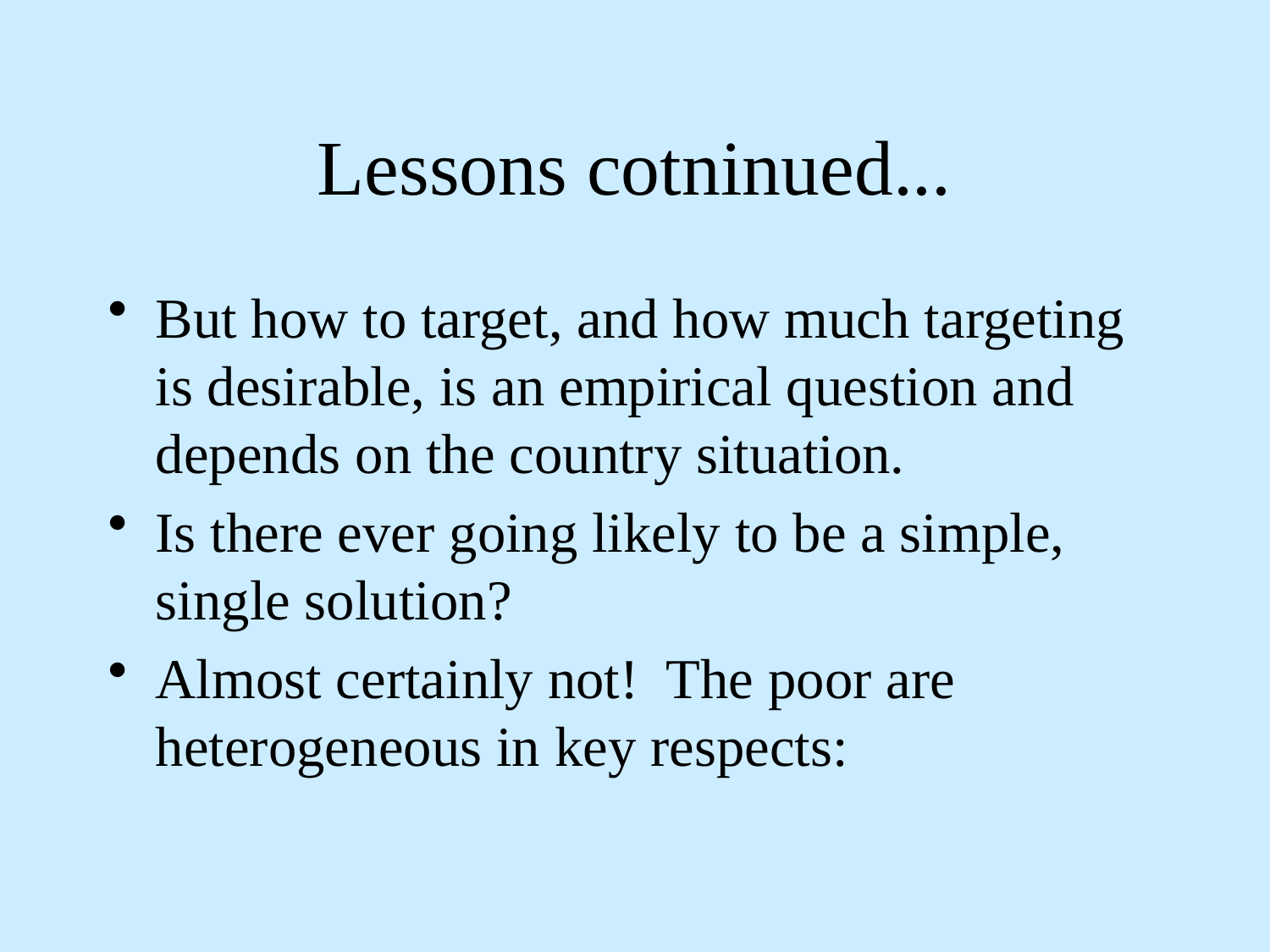

# Lessons cotninued...
But how to target, and how much targeting is desirable, is an empirical question and depends on the country situation.
Is there ever going likely to be a simple, single solution?
Almost certainly not!  The poor are heterogeneous in key respects: